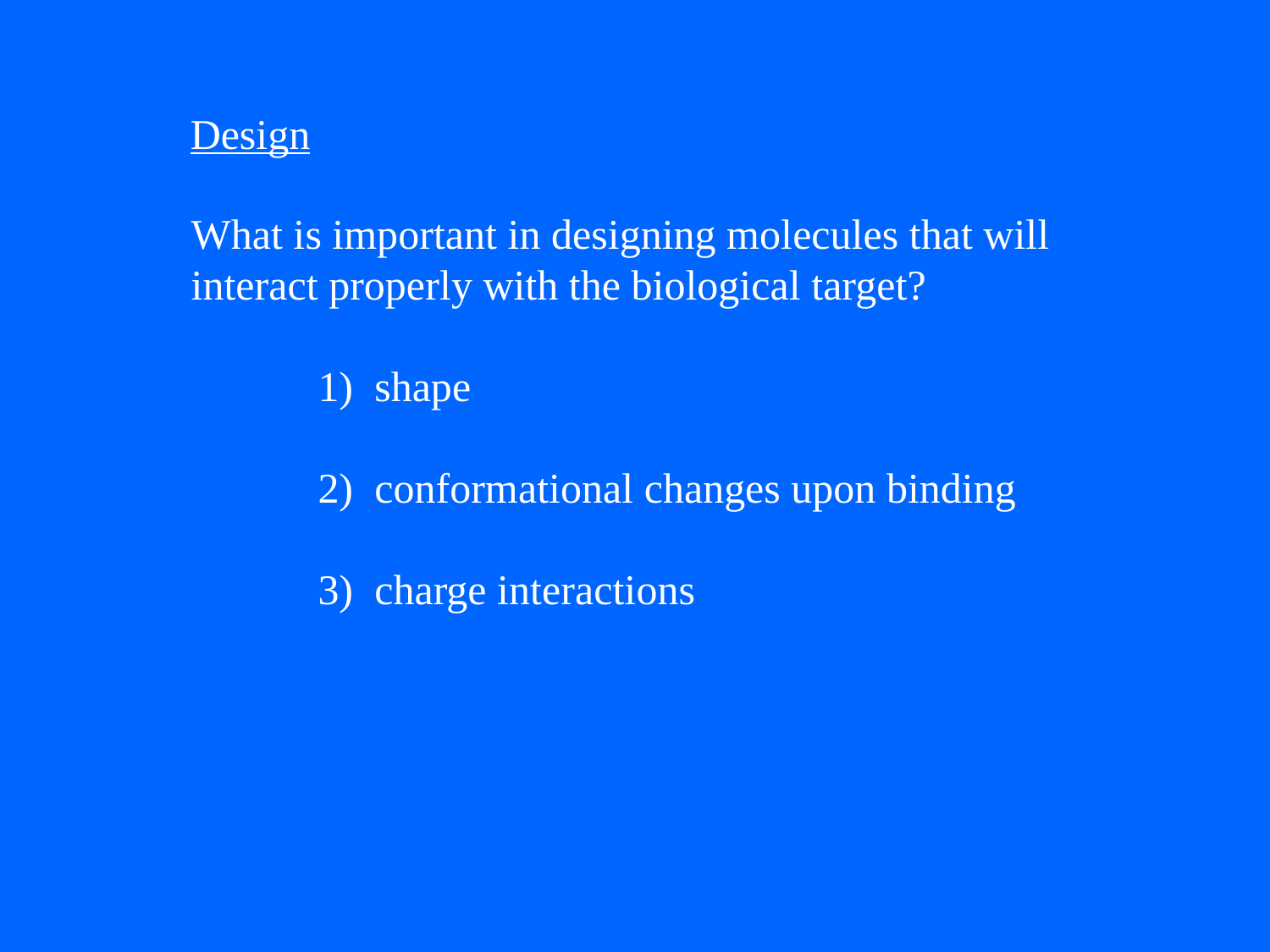

Design
What is important in designing molecules that will
interact properly with the biological target?

	1)  shape

	2)  conformational changes upon binding

	3)  charge interactions